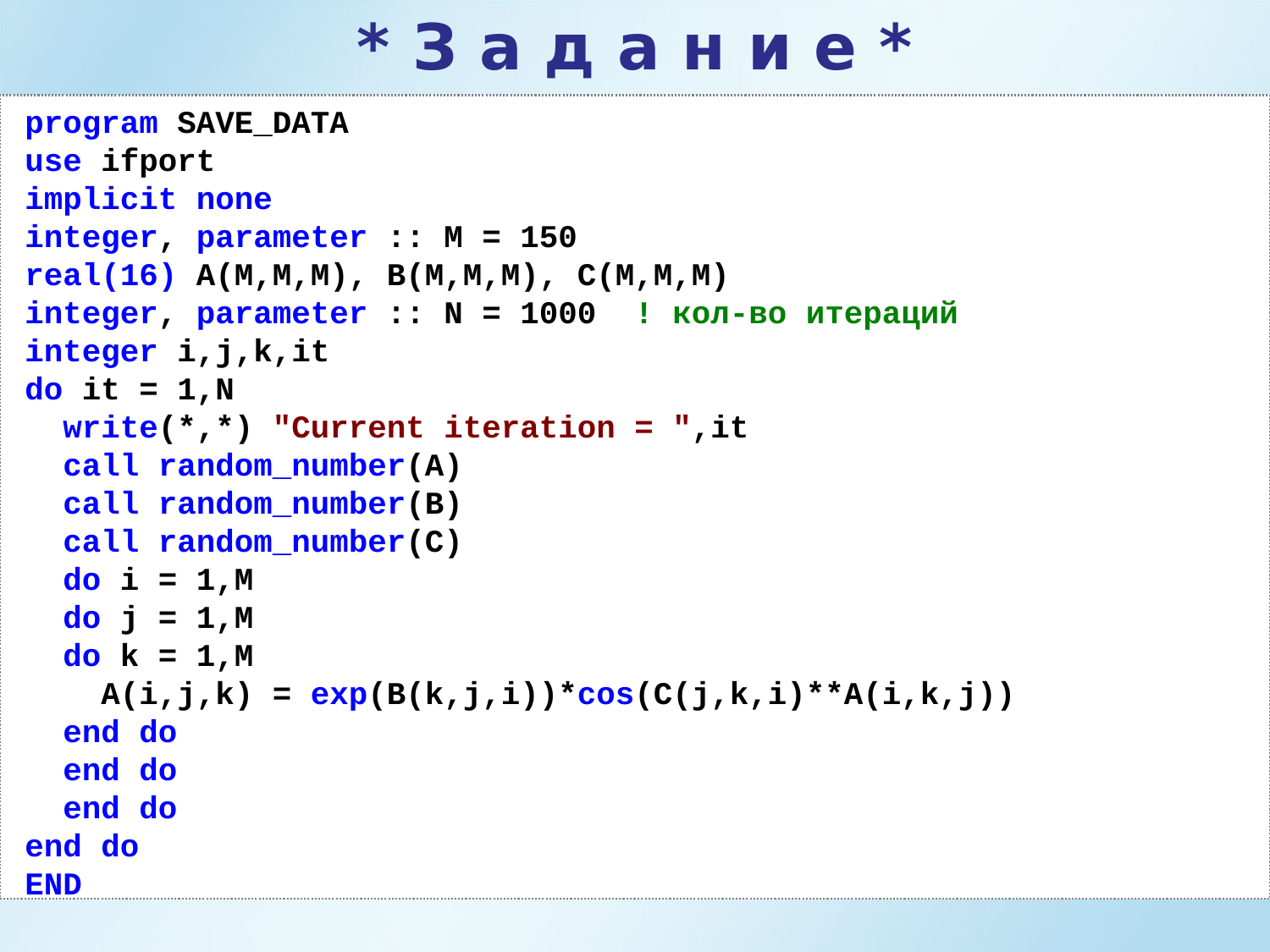

* З а д а н и е *
program SAVE_DATA
use ifport
implicit none
integer, parameter :: M = 150
real(16) A(M,M,M), B(M,M,M), C(M,M,M)
integer, parameter :: N = 1000  ! кол-во итераций
integer i,j,k,it
do it = 1,N
  write(*,*) "Current iteration = ",it
  call random_number(A)
  call random_number(B)
  call random_number(C)
  do i = 1,M
  do j = 1,M
  do k = 1,M
    A(i,j,k) = exp(B(k,j,i))*cos(C(j,k,i)**A(i,k,j))
  end do
  end do
  end do
end do
END